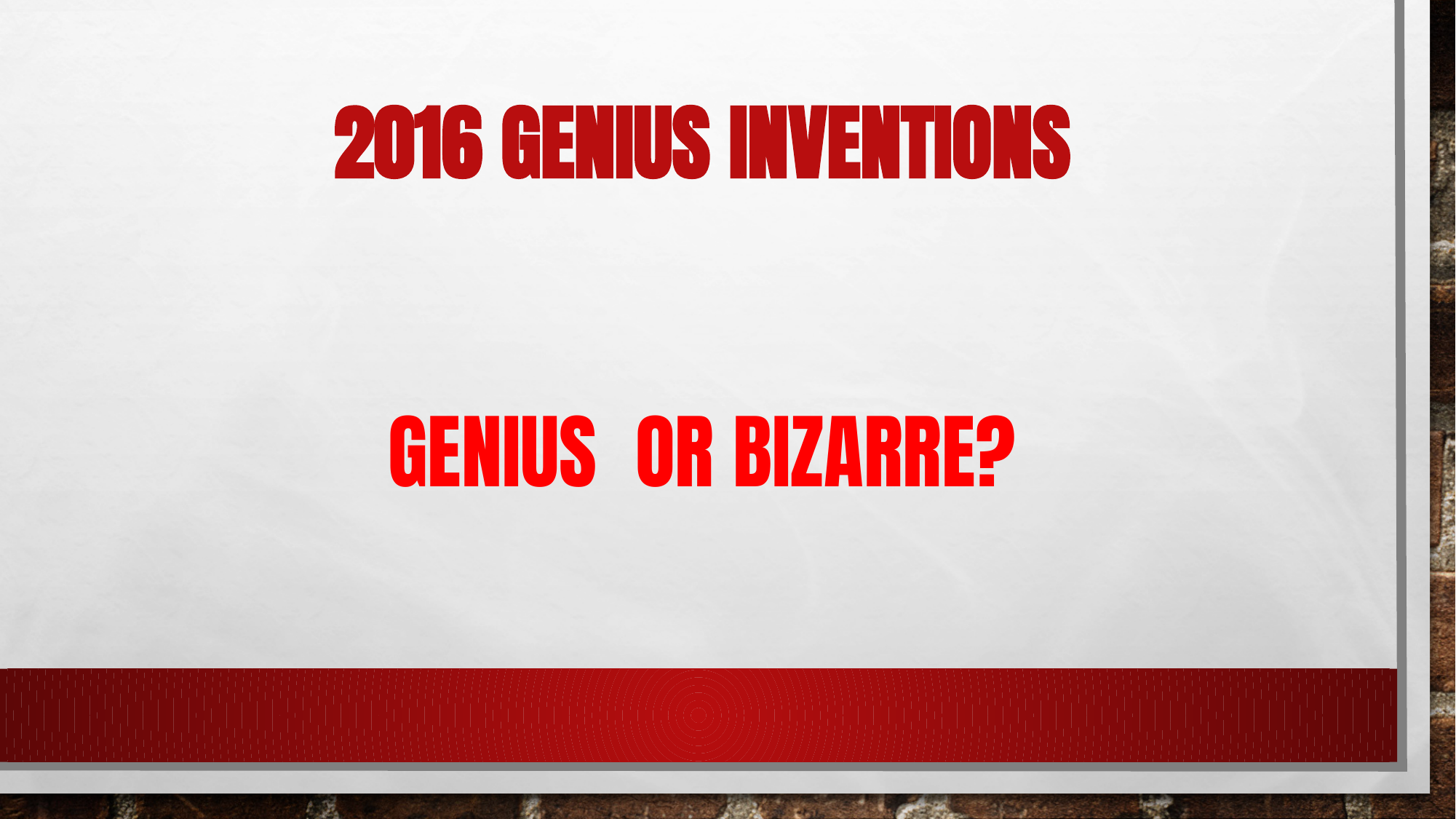

# 2016 GENIUS INVENTIONS
Genius  or bizarre?